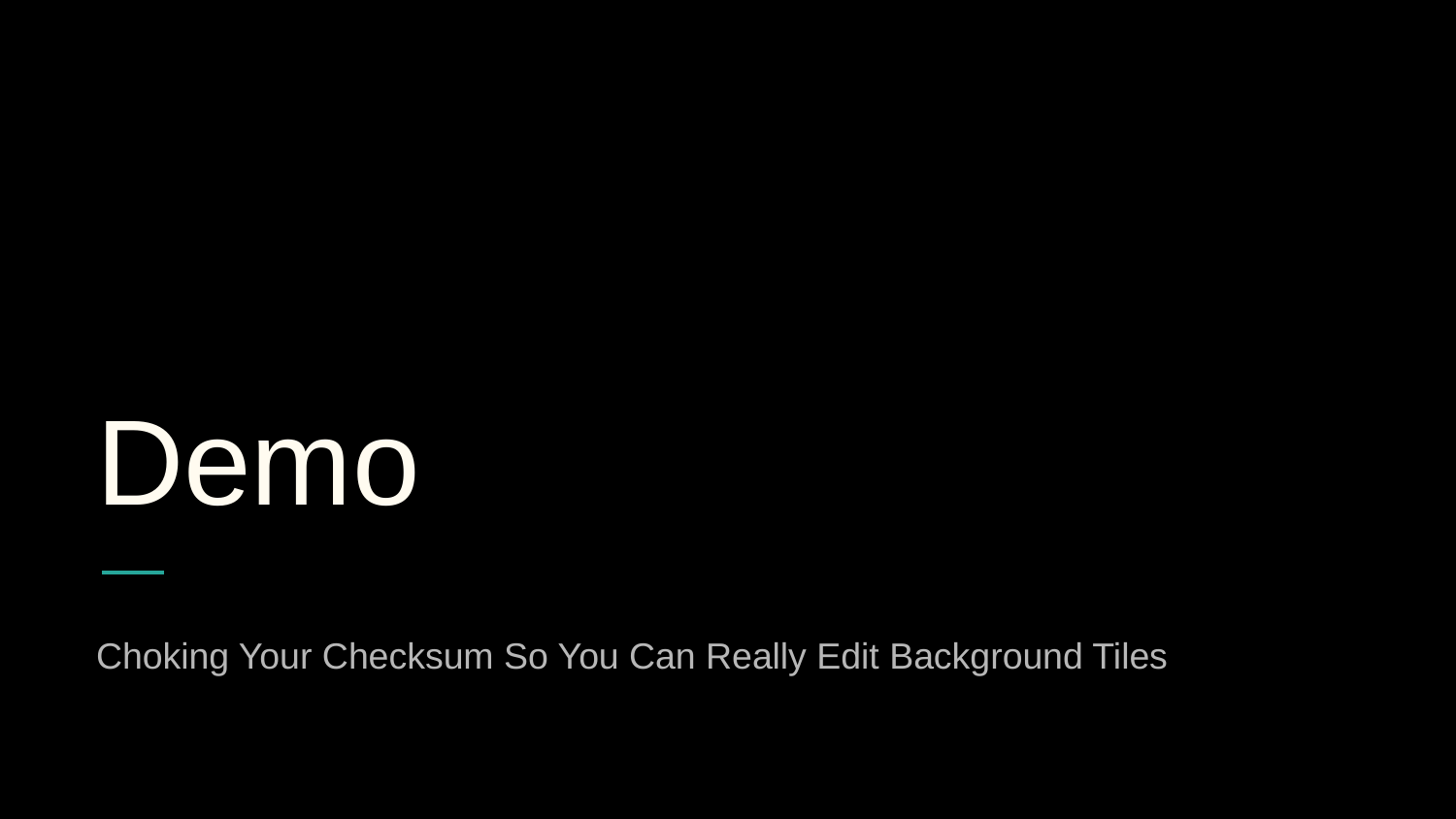

# Demo
Choking Your Checksum So You Can Really Edit Background Tiles
12.04.2016 (5844 2F70)SDthgkkjkj